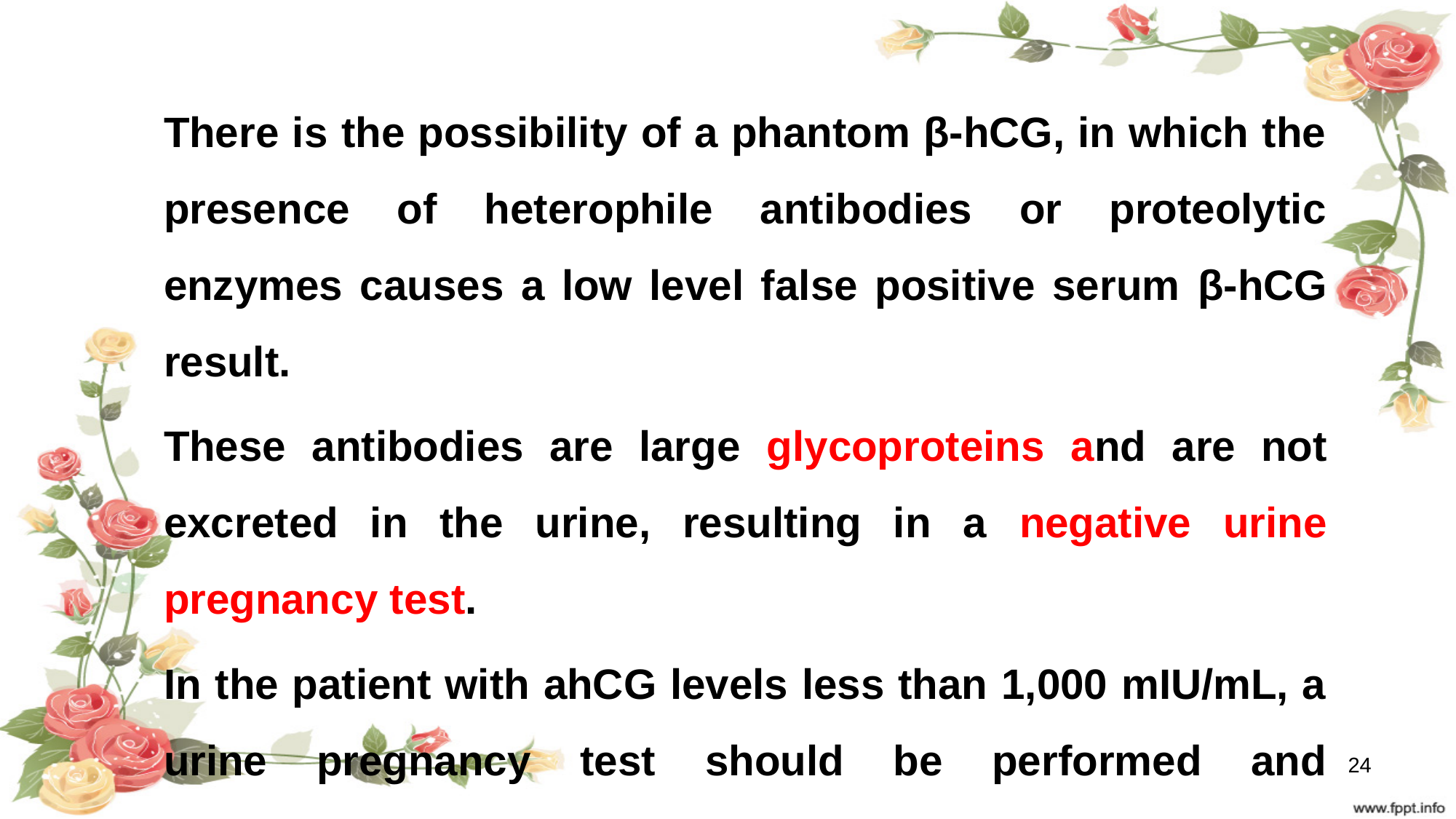

There is the possibility of a phantom β-hCG, in which the presence of heterophile antibodies or proteolytic enzymes causes a low level false positive serum β-hCG result.
These antibodies are large glycoproteins and are not excreted in the urine, resulting in a negative urine pregnancy test.
In the patient with ahCG levels less than 1,000 mIU/mL, a urine pregnancy test should be performed and confirmatory positive results obtained before instituting treatment.
24